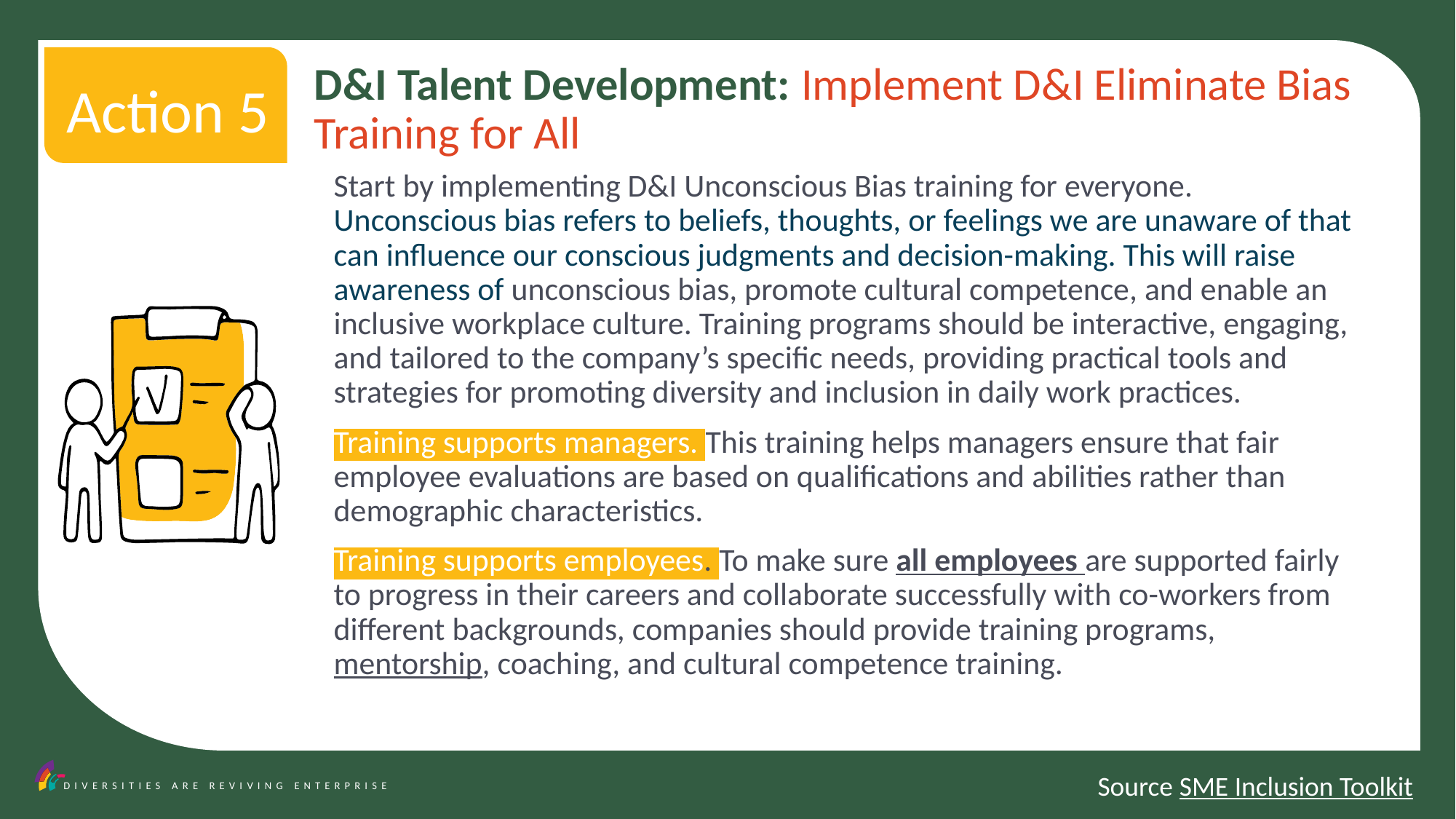

Action 5
D&I Talent Development: Implement D&I Eliminate Bias Training for All
Start by implementing D&I Unconscious Bias training for everyone. Unconscious bias refers to beliefs, thoughts, or feelings we are unaware of that can influence our conscious judgments and decision-making. This will raise awareness of unconscious bias, promote cultural competence, and enable an inclusive workplace culture. Training programs should be interactive, engaging, and tailored to the company’s specific needs, providing practical tools and strategies for promoting diversity and inclusion in daily work practices.
Training supports managers. This training helps managers ensure that fair employee evaluations are based on qualifications and abilities rather than demographic characteristics.
Training supports employees. To make sure all employees are supported fairly to progress in their careers and collaborate successfully with co-workers from different backgrounds, companies should provide training programs, mentorship, coaching, and cultural competence training.

Source SME Inclusion Toolkit